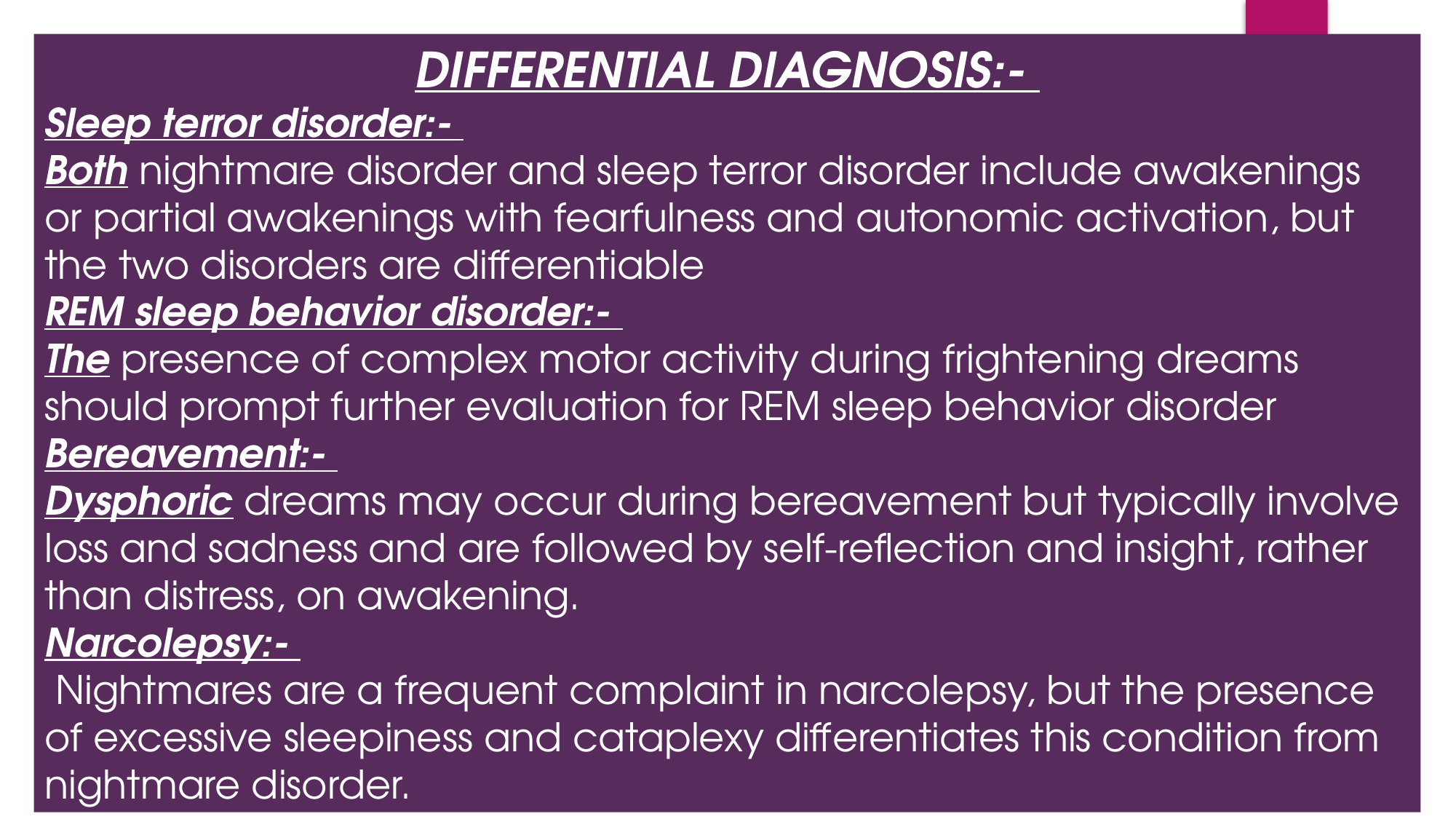

DIFFERENTIAL DIAGNOSIS:-
Sleep terror disorder:-
Both nightmare disorder and sleep terror disorder include awakenings or partial awakenings with fearfulness and autonomic activation, but the two disorders are differentiable
REM sleep behavior disorder:-
The presence of complex motor activity during frightening dreams should prompt further evaluation for REM sleep behavior disorder
Bereavement:-
Dysphoric dreams may occur during bereavement but typically involve
loss and sadness and are followed by self-reflection and insight, rather than distress, on awakening.
Narcolepsy:-
 Nightmares are a frequent complaint in narcolepsy, but the presence of excessive sleepiness and cataplexy differentiates this condition from nightmare disorder.